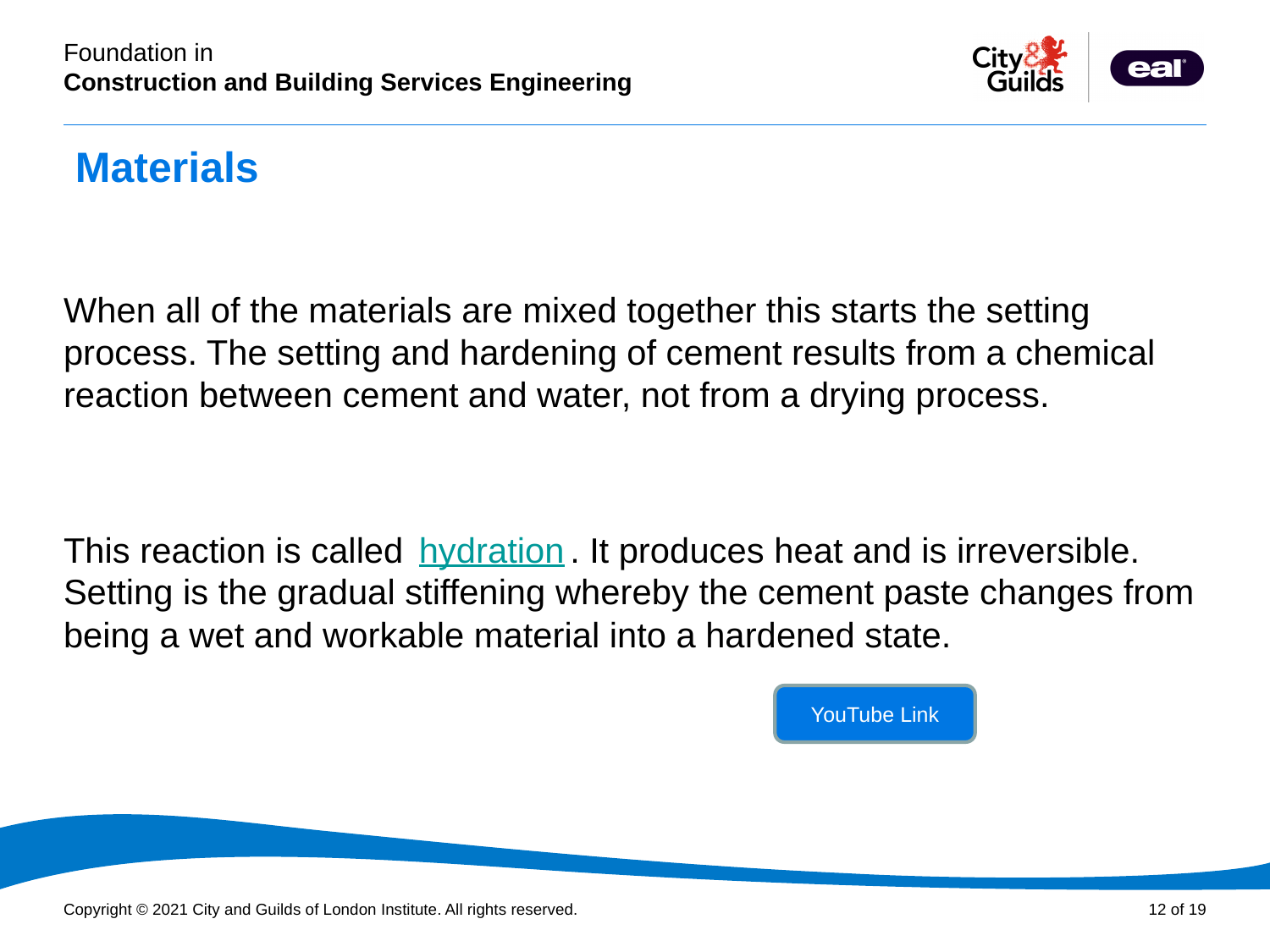

# Materials

When all of the materials are mixed together this starts the setting process. The setting and hardening of cement results from a chemical reaction between cement and water, not from a drying process.

This reaction is called  hydration . It produces heat and is irreversible. Setting is the gradual stiffening whereby the cement paste changes from being a wet and workable material into a hardened state.
YouTube Link